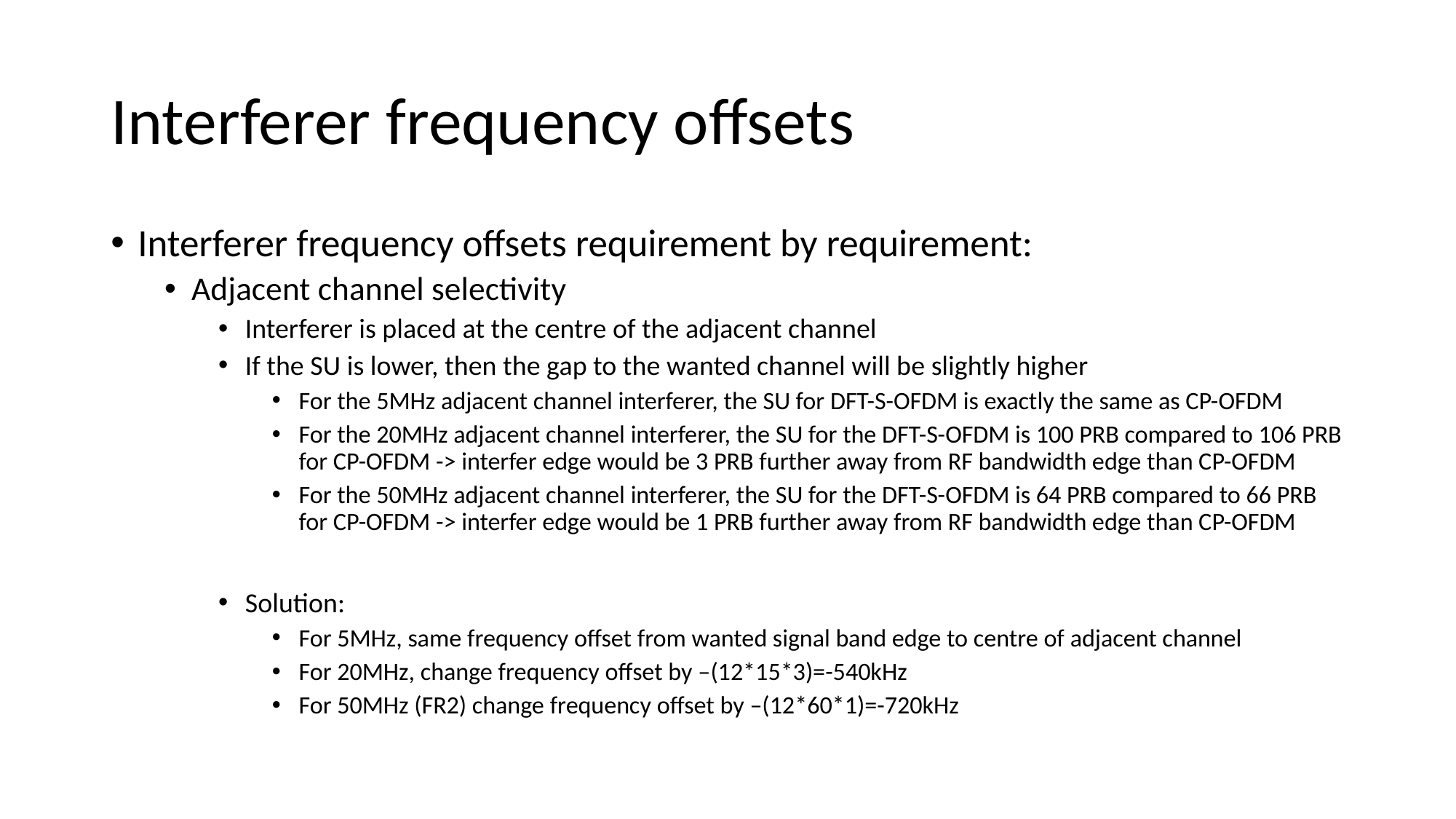

# Interferer frequency offsets
Interferer frequency offsets requirement by requirement:
Adjacent channel selectivity
Interferer is placed at the centre of the adjacent channel
If the SU is lower, then the gap to the wanted channel will be slightly higher
For the 5MHz adjacent channel interferer, the SU for DFT-S-OFDM is exactly the same as CP-OFDM
For the 20MHz adjacent channel interferer, the SU for the DFT-S-OFDM is 100 PRB compared to 106 PRB for CP-OFDM -> interfer edge would be 3 PRB further away from RF bandwidth edge than CP-OFDM
For the 50MHz adjacent channel interferer, the SU for the DFT-S-OFDM is 64 PRB compared to 66 PRB for CP-OFDM -> interfer edge would be 1 PRB further away from RF bandwidth edge than CP-OFDM

Solution:
For 5MHz, same frequency offset from wanted signal band edge to centre of adjacent channel
For 20MHz, change frequency offset by –(12*15*3)=-540kHz
For 50MHz (FR2) change frequency offset by –(12*60*1)=-720kHz